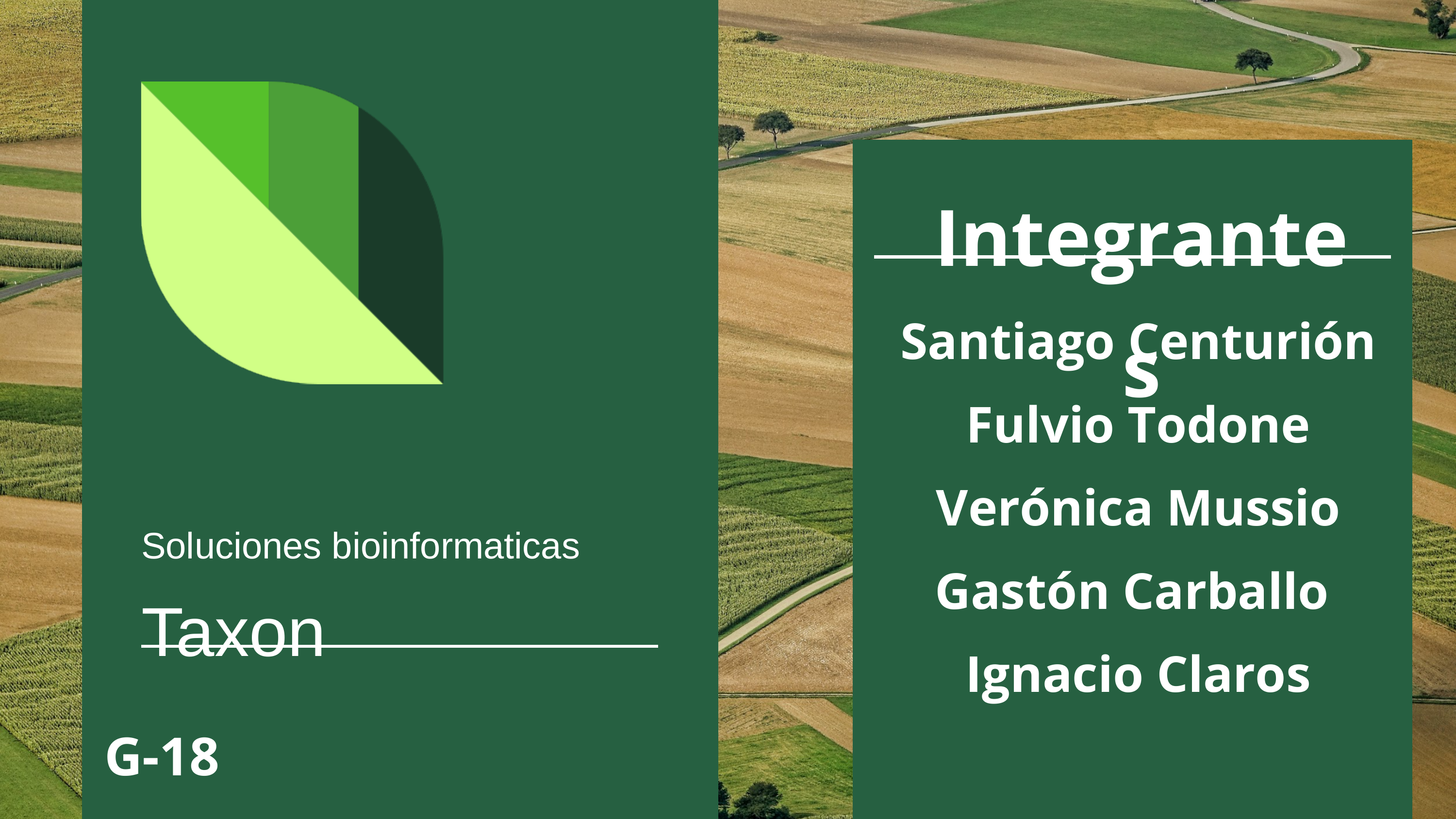

Integrantes
Santiago Centurión
Fulvio Todone
Verónica Mussio
Gastón Carballo
Ignacio Claros

Soluciones bioinformaticas
Taxon
G-18